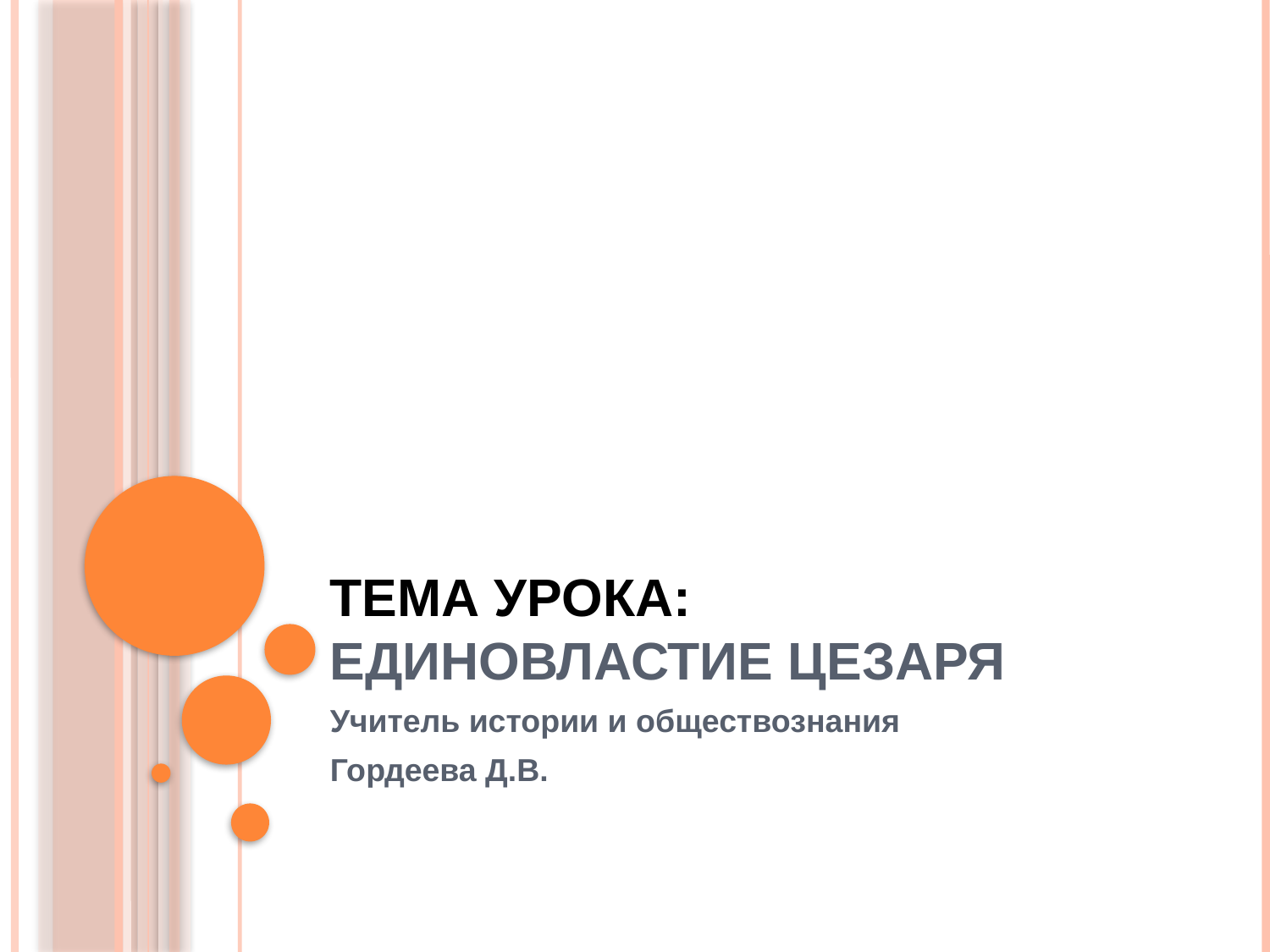

# ТЕМА УРОКА: Единовластие Цезаря
Учитель истории и обществознания
Гордеева Д.В.